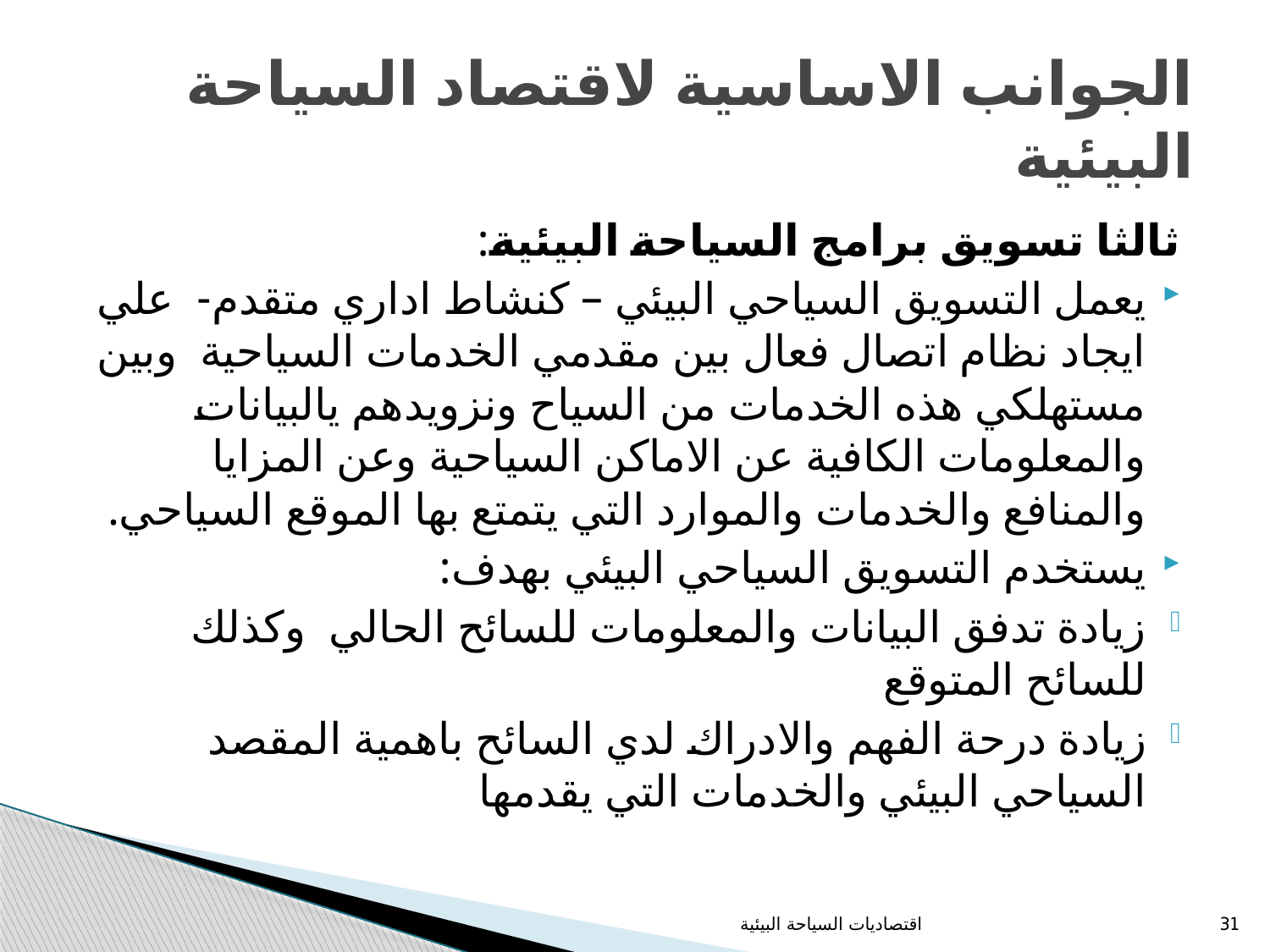

# الجوانب الاساسية لاقتصاد السياحة البيئية
ثالثا تسويق برامج السياحة البيئية:
يعمل التسويق السياحي البيئي – كنشاط اداري متقدم-  علي ايجاد نظام اتصال فعال بين مقدمي الخدمات السياحية  وبين مستهلكي هذه الخدمات من السياح ونزويدهم يالبيانات والمعلومات الكافية عن الاماكن السياحية وعن المزايا والمنافع والخدمات والموارد التي يتمتع بها الموقع السياحي.
يستخدم التسويق السياحي البيئي بهدف:
زيادة تدفق البيانات والمعلومات للسائح الحالي  وكذلك للسائح المتوقع
زيادة درحة الفهم والادراك لدي السائح باهمية المقصد السياحي البيئي والخدمات التي يقدمها

اقتصاديات السياحة البيئية
31